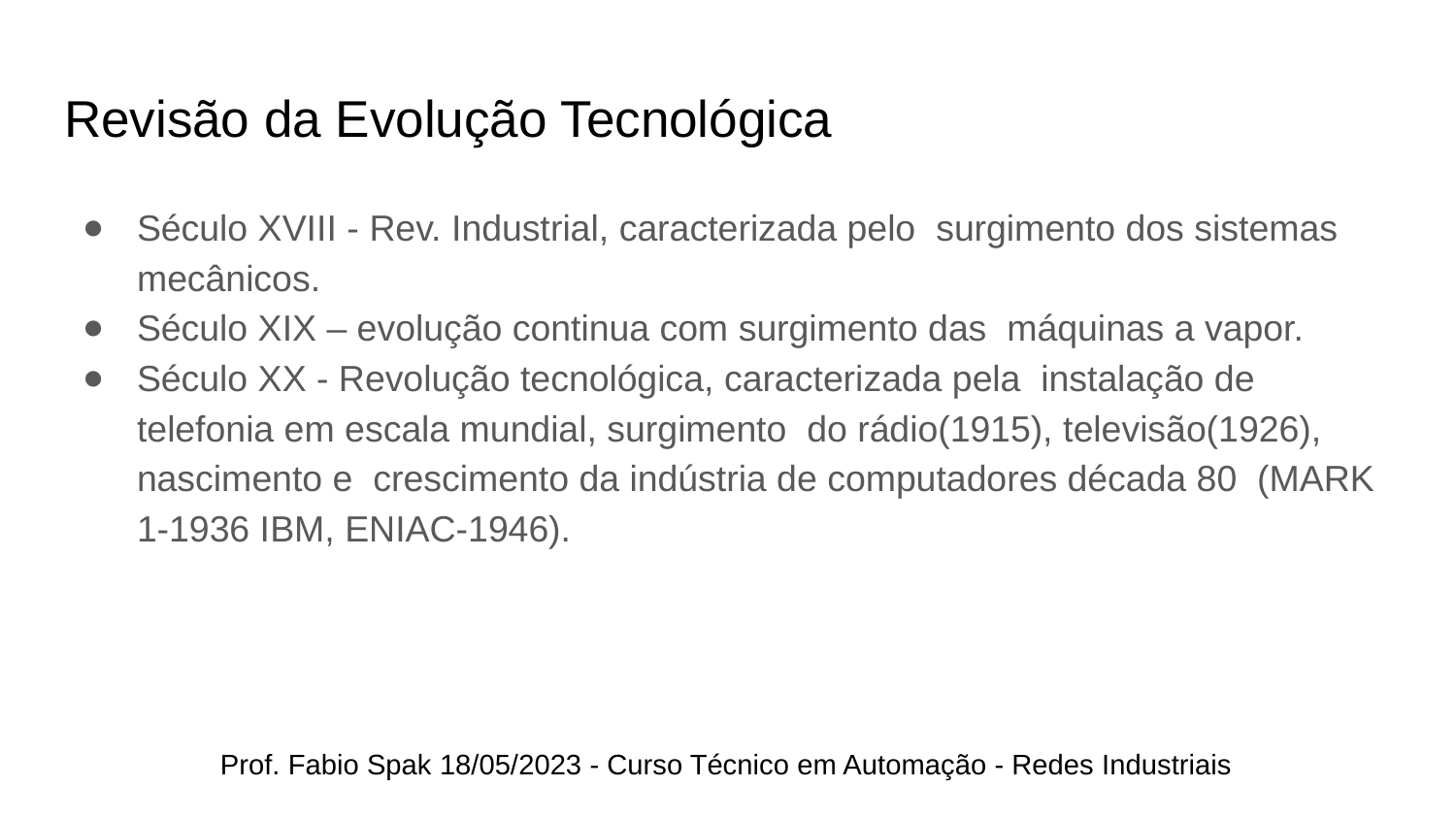

# Revisão da Evolução Tecnológica

Século XVIII - Rev. Industrial, caracterizada pelo  surgimento dos sistemas mecânicos.
Século XIX – evolução continua com surgimento das  máquinas a vapor.
Século XX - Revolução tecnológica, caracterizada pela  instalação de telefonia em escala mundial, surgimento  do rádio(1915), televisão(1926), nascimento e  crescimento da indústria de computadores década 80  (MARK 1-1936 IBM, ENIAC-1946).
Prof. Fabio Spak 18/05/2023 - Curso Técnico em Automação - Redes Industriais